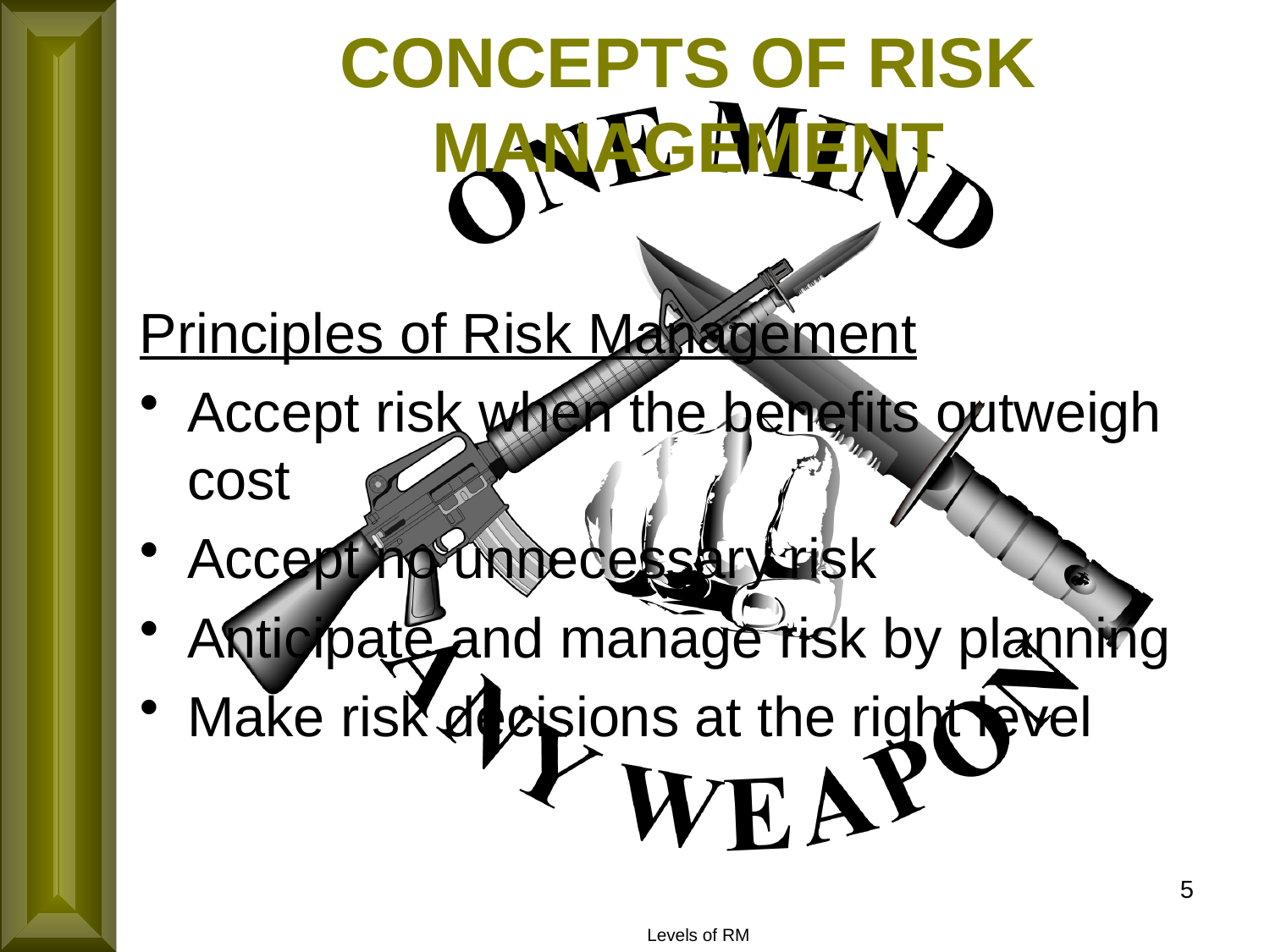

CONCEPTS OF RISK MANAGEMENT

Principles of Risk Management
Accept risk when the benefits outweigh cost
Accept no unnecessary risk
Anticipate and manage risk by planning
Make risk decisions at the right level

5
Levels of RM